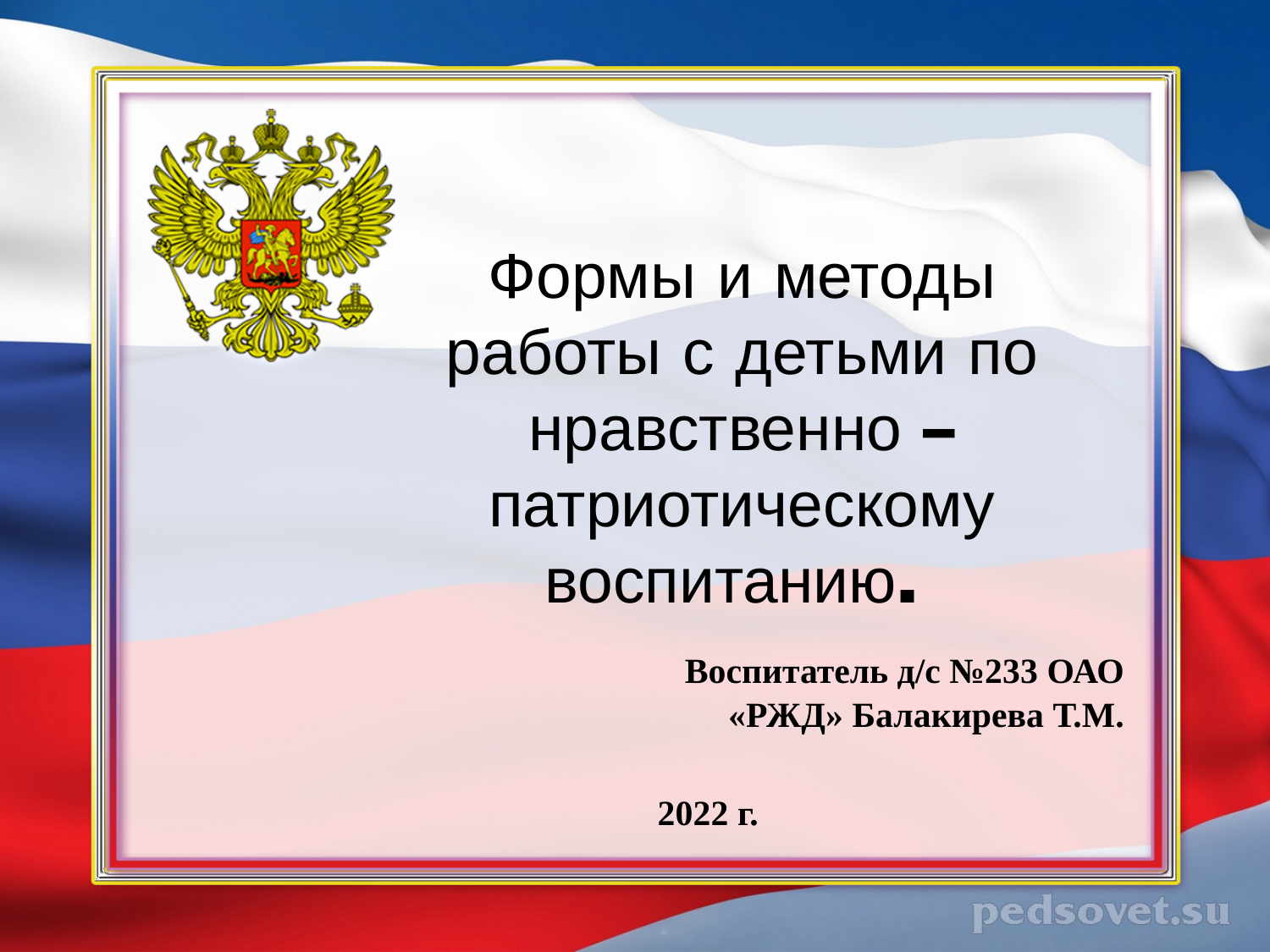

# Формы и методы работы с детьми по нравственно –патриотическому воспитанию.
 Воспитатель д/с №233 ОАО «РЖД» Балакирева Т.М.

2022 г.